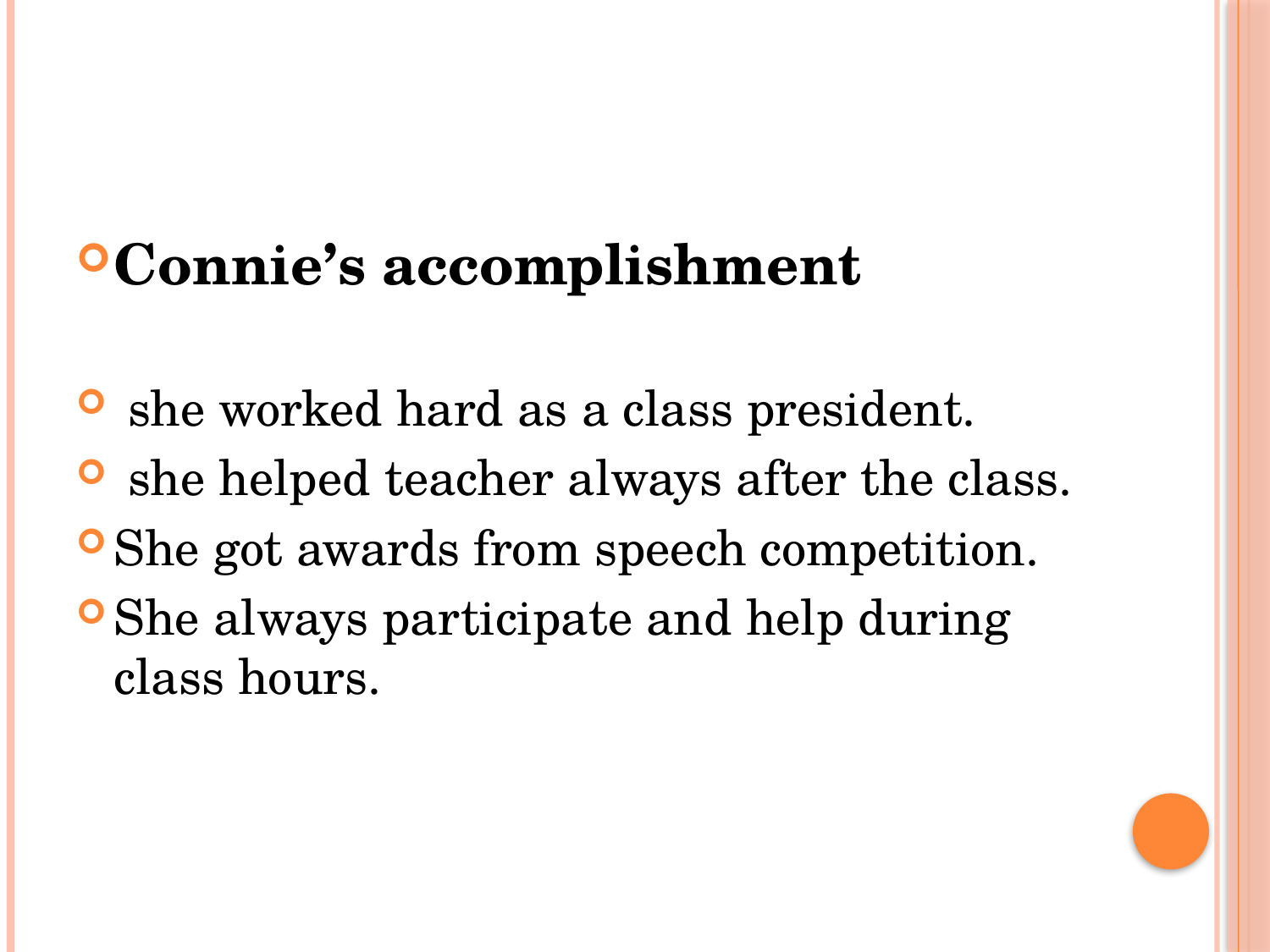

#
Connie’s accomplishment

 she worked hard as a class president.
 she helped teacher always after the class.
She got awards from speech competition.
She always participate and help during class hours.